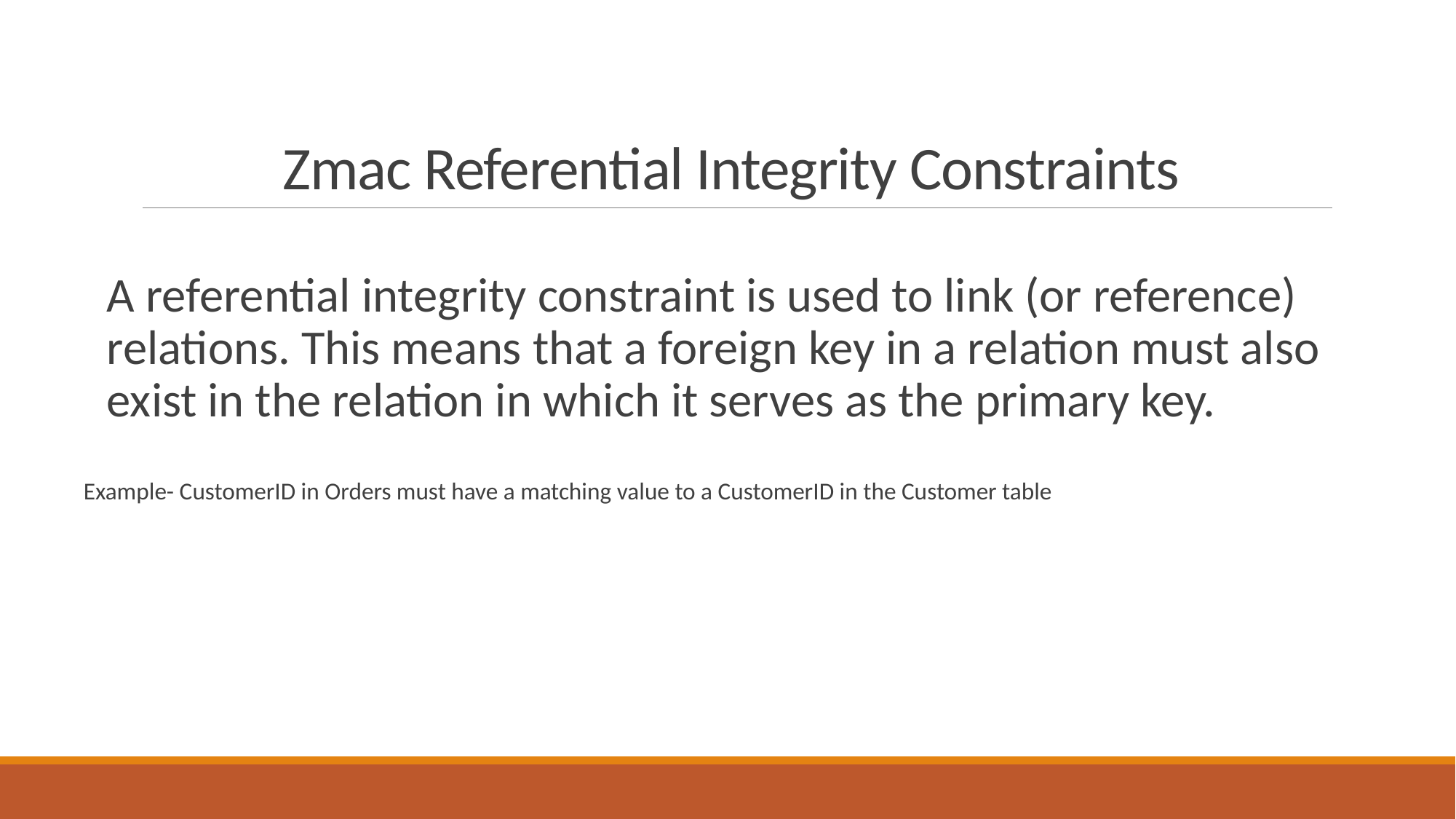

# Zmac Referential Integrity Constraints
A referential integrity constraint is used to link (or reference) relations. This means that a foreign key in a relation must also exist in the relation in which it serves as the primary key.
Example- CustomerID in Orders must have a matching value to a CustomerID in the Customer table